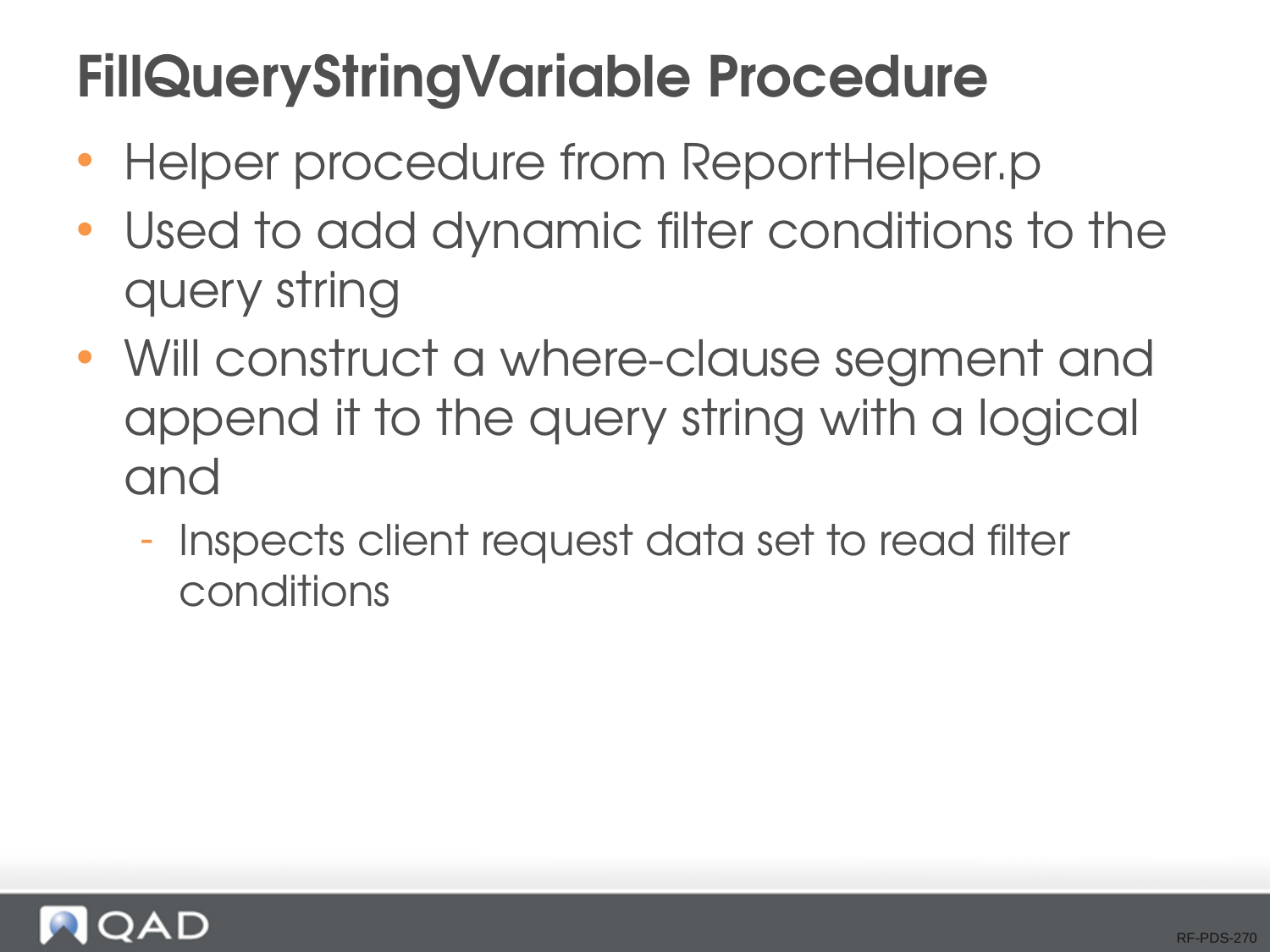

# FillQueryStringVariable Procedure
Helper procedure from ReportHelper.p
Used to add dynamic filter conditions to the query string
Will construct a where-clause segment and append it to the query string with a logical and
Inspects client request data set to read filter conditions
RF-PDS-270